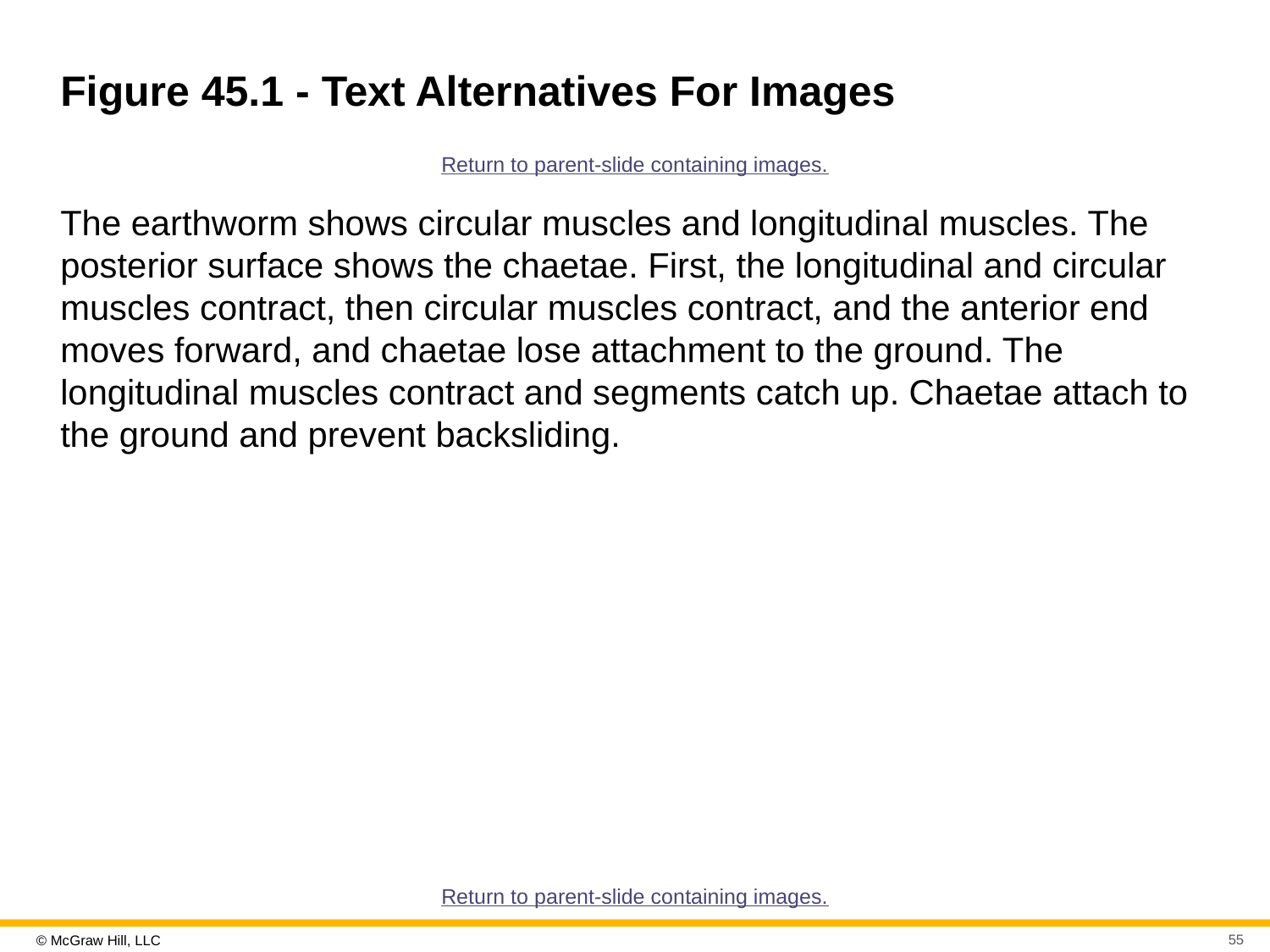

# Figure 45.1 - Text Alternatives For Images
Return to parent-slide containing images.
The earthworm shows circular muscles and longitudinal muscles. The posterior surface shows the chaetae. First, the longitudinal and circular muscles contract, then circular muscles contract, and the anterior end moves forward, and chaetae lose attachment to the ground. The longitudinal muscles contract and segments catch up. Chaetae attach to the ground and prevent backsliding.
Return to parent-slide containing images.
55